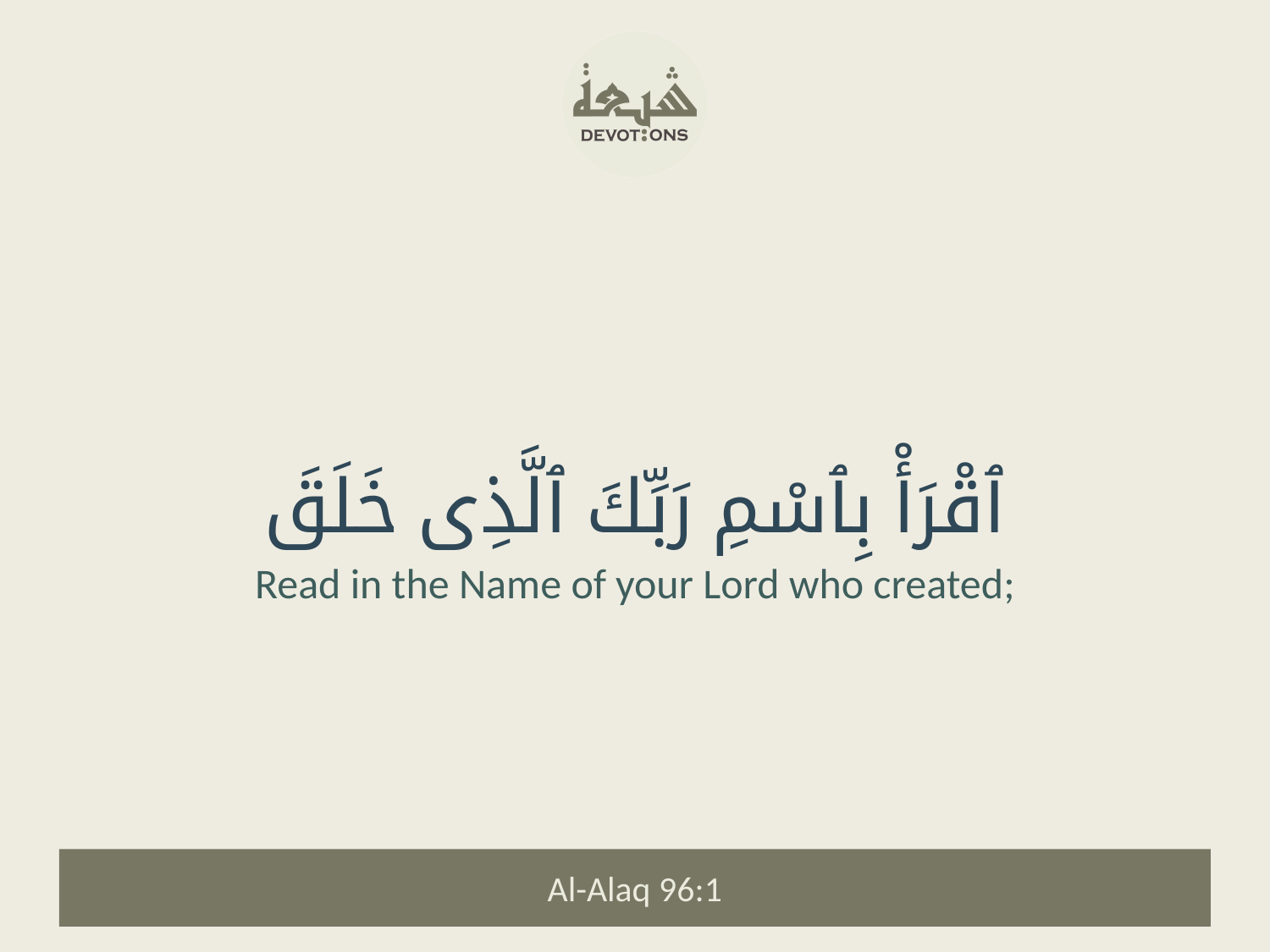

ٱقْرَأْ بِٱسْمِ رَبِّكَ ٱلَّذِى خَلَقَ
Read in the Name of your Lord who created;
Al-Alaq 96:1